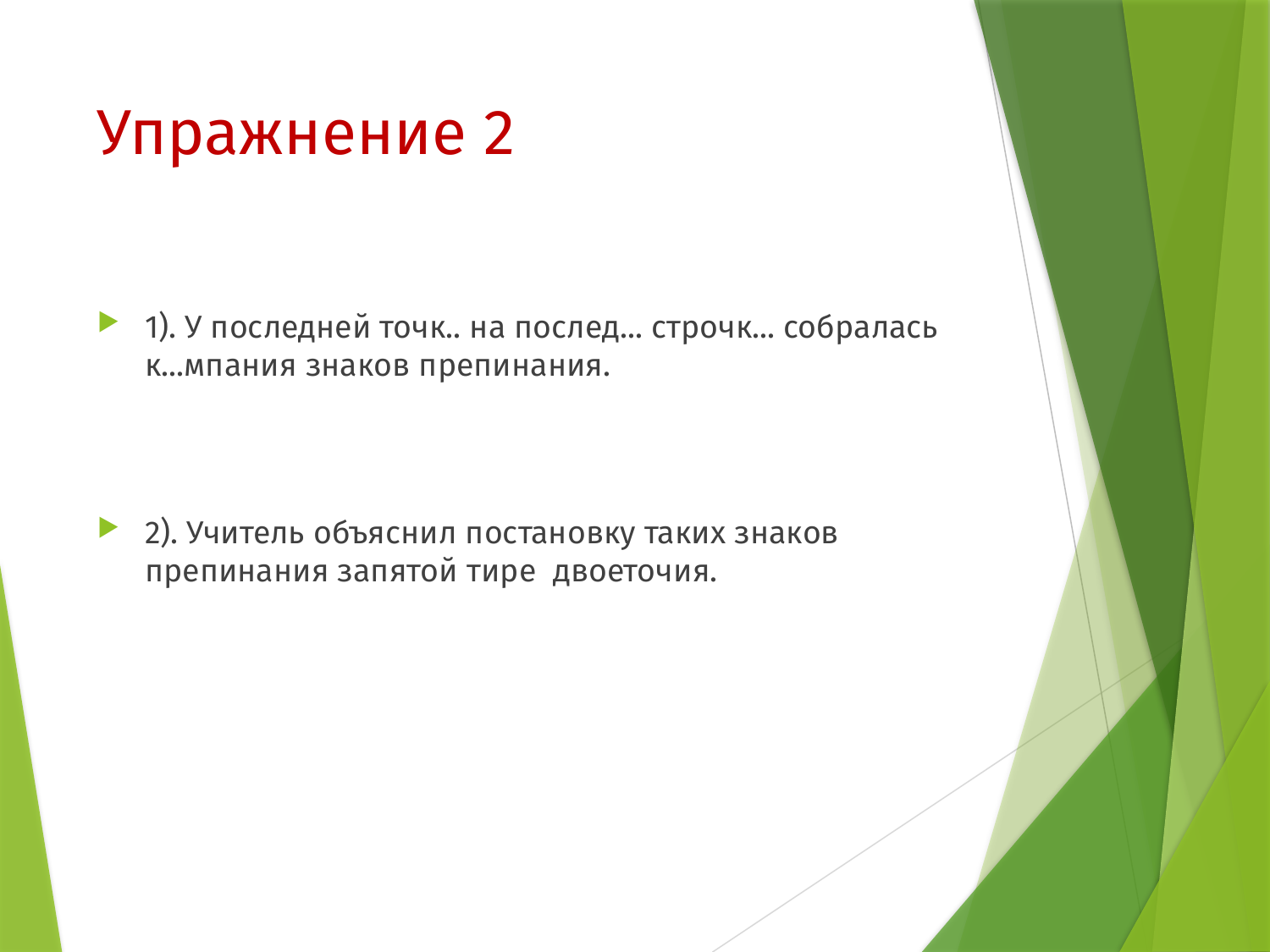

# Упражнение 2
1). У последней точк.. на послед... строчк... собралась к...мпания знаков препинания.

2). Учитель объяснил постановку таких знаков препинания запятой тире  двоеточия.